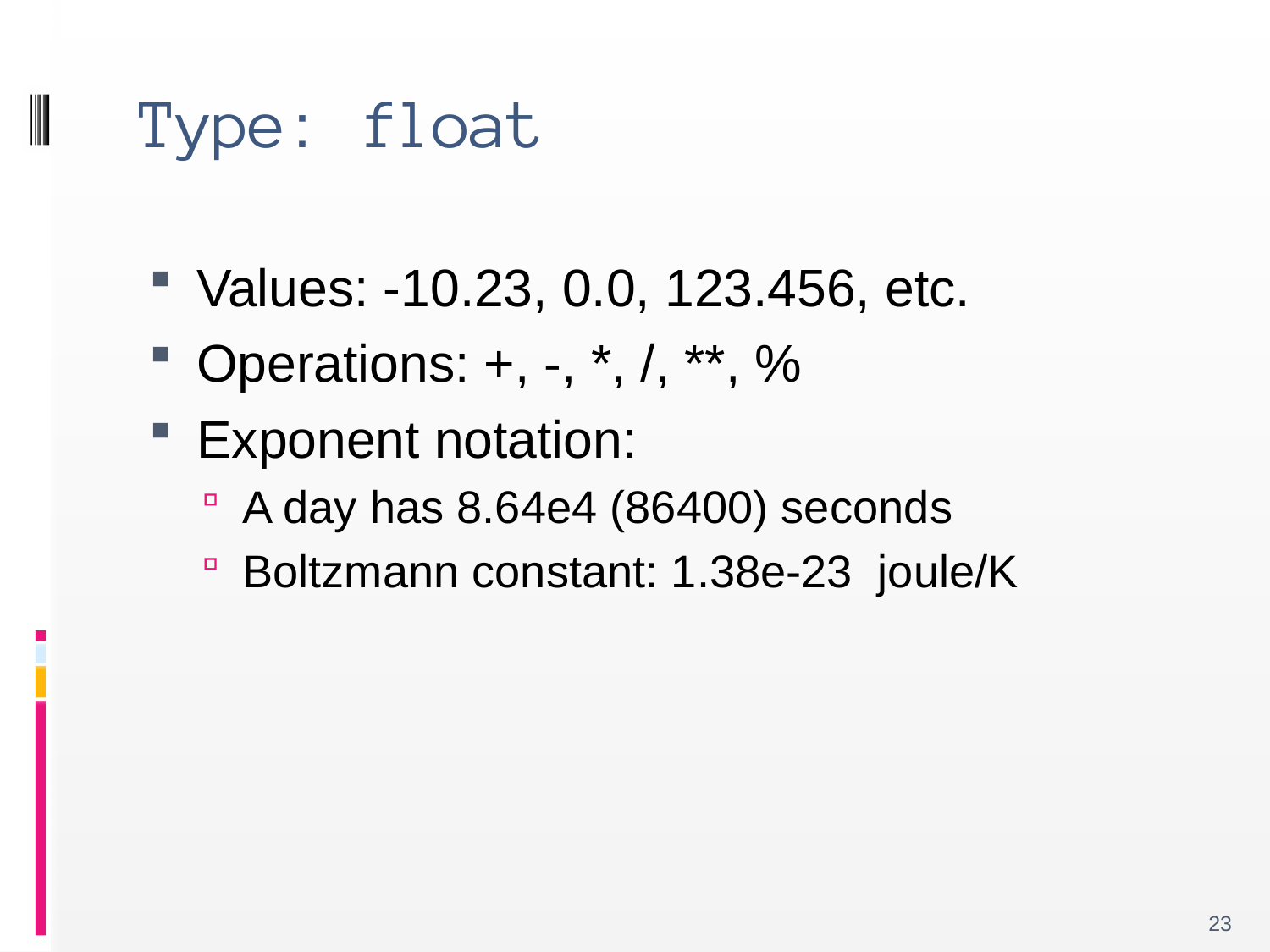

# Type: float
Values: -10.23, 0.0, 123.456, etc.
Operations: +, -, *, /, **, %
Exponent notation:
A day has 8.64e4 (86400) seconds
Boltzmann constant: 1.38e-23  joule/K

23